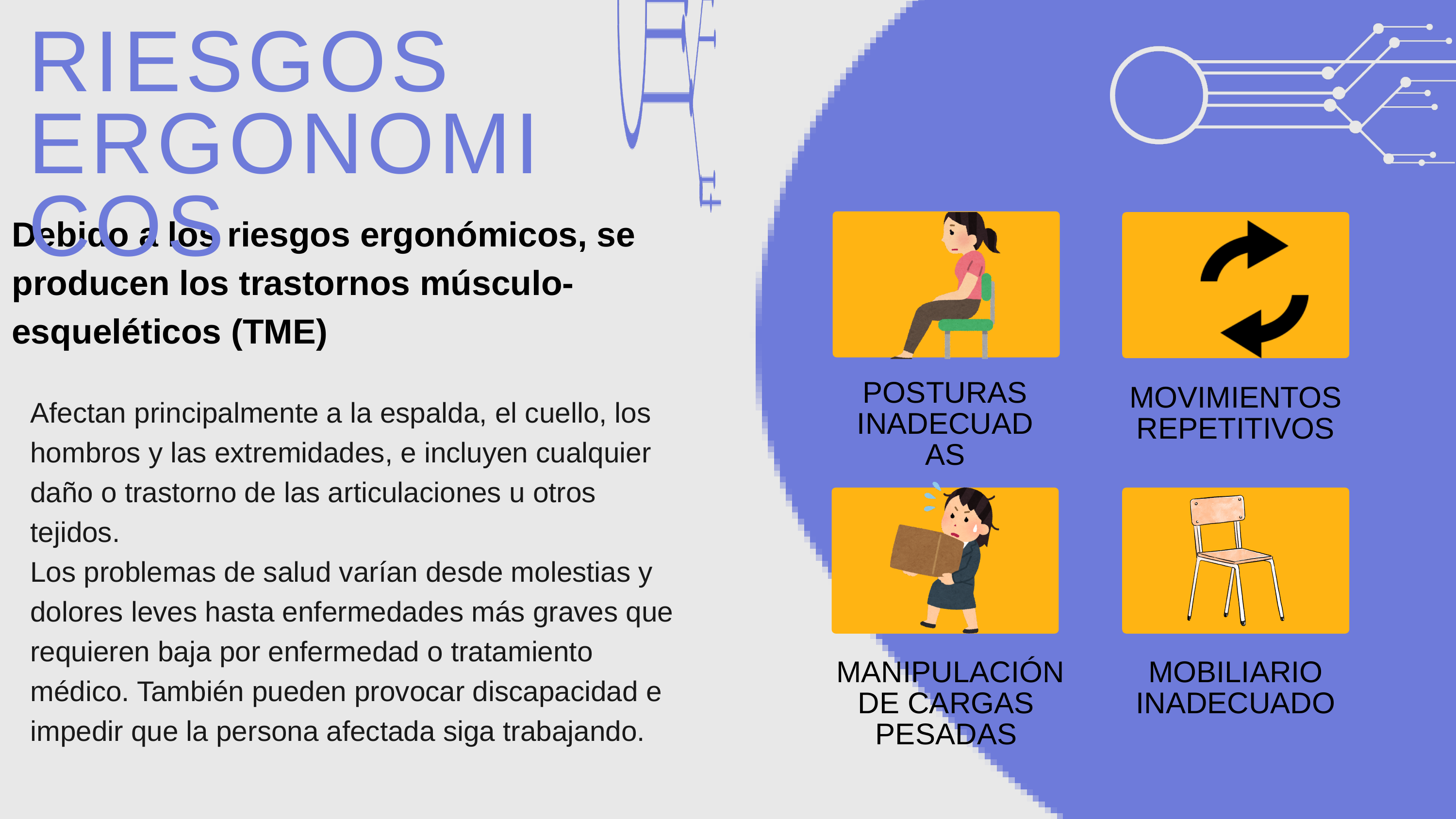

RIESGOS ERGONOMICOS
Debido a los riesgos ergonómicos, se producen los trastornos músculo-esqueléticos (TME)

POSTURAS INADECUADAS
MOVIMIENTOS REPETITIVOS
Afectan principalmente a la espalda, el cuello, los hombros y las extremidades, e incluyen cualquier daño o trastorno de las articulaciones u otros tejidos.
Los problemas de salud varían desde molestias y dolores leves hasta enfermedades más graves que requieren baja por enfermedad o tratamiento médico. También pueden provocar discapacidad e impedir que la persona afectada siga trabajando.

 MANIPULACIÓN DE CARGAS PESADAS
MOBILIARIO INADECUADO